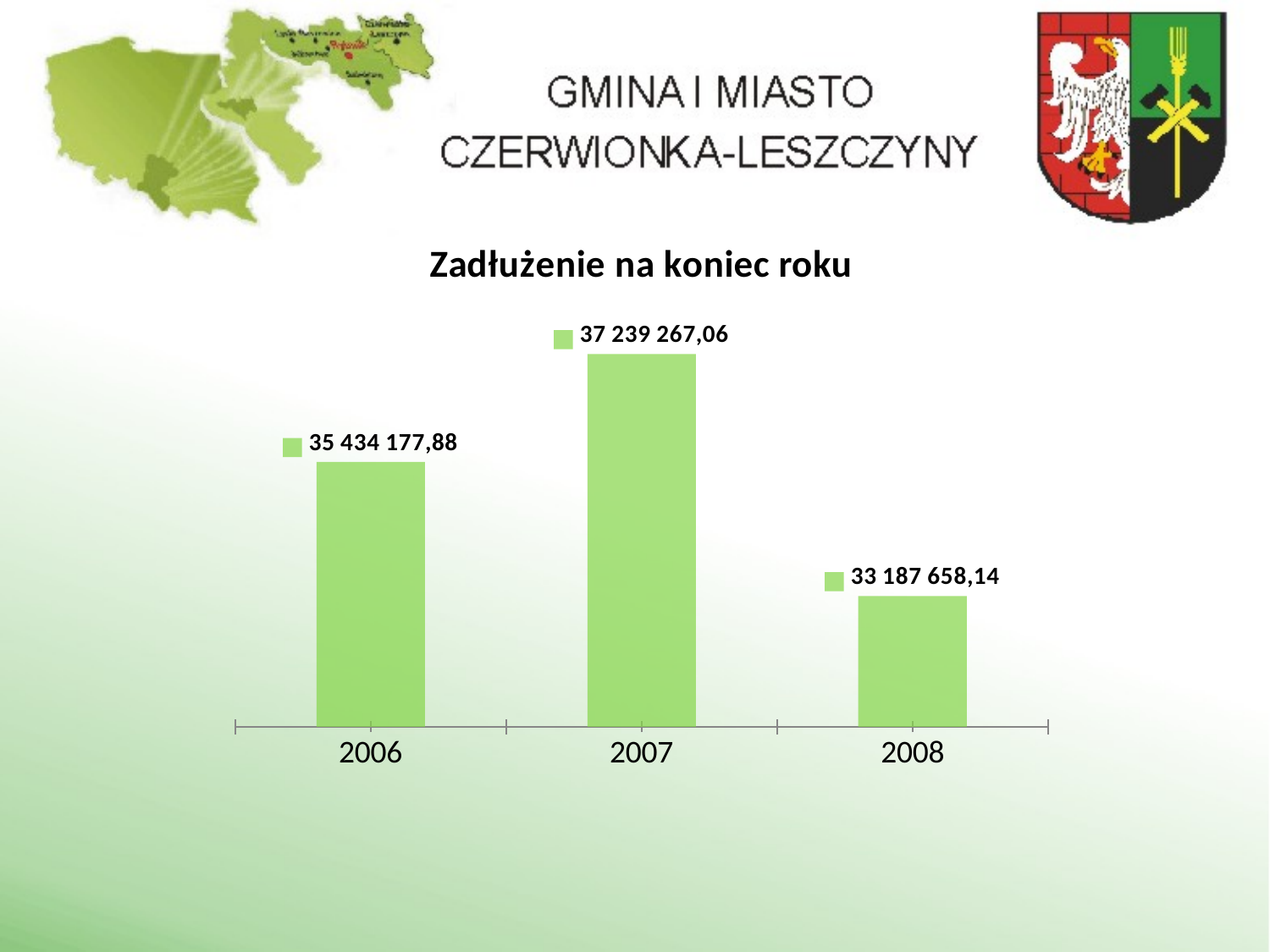

### Chart:

| Category | Zadłużenie na koniec roku |
|---|---|
| 2006 | 35434177.879999995 |
| 2007 | 37239267.06 |
| 2008 | 33187658.14 |